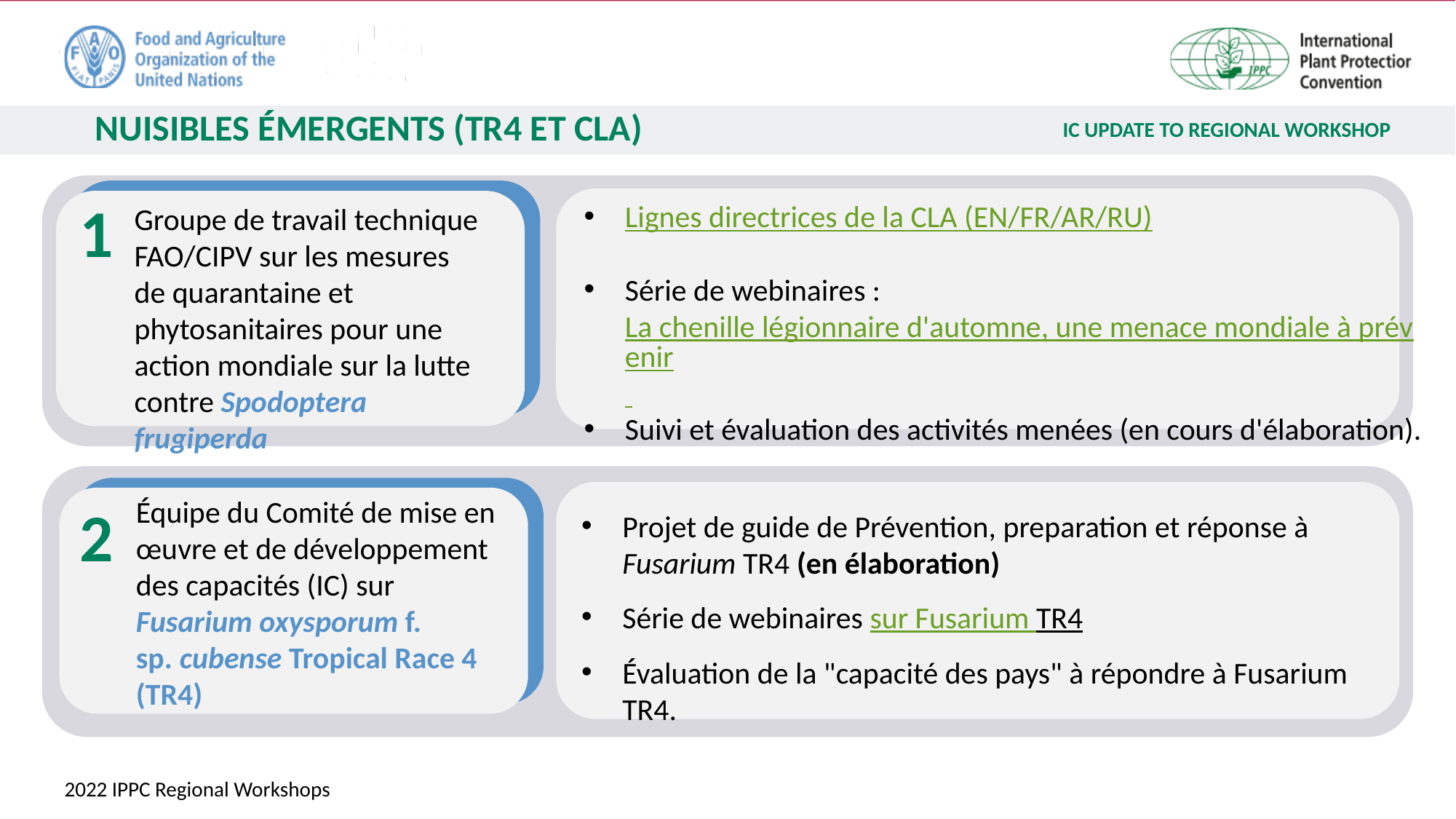

# NUISIBLES ÉMERGENTS (TR4 ET CLA)

1
Lignes directrices de la CLA (EN/FR/AR/RU)

Série de webinaires : La chenille légionnaire d'automne, une menace mondiale à prévenir
Suivi et évaluation des activités menées (en cours d'élaboration).

Groupe de travail technique FAO/CIPV sur les mesures de quarantaine et phytosanitaires pour une action mondiale sur la lutte contre Spodoptera frugiperda

Équipe du Comité de mise en œuvre et de développement des capacités (IC) sur Fusarium oxysporum f. sp. cubense Tropical Race 4 (TR4)
2
Projet de guide de Prévention, preparation et réponse à Fusarium TR4 (en élaboration)

Série de webinaires sur Fusarium TR4

Évaluation de la "capacité des pays" à répondre à Fusarium TR4.